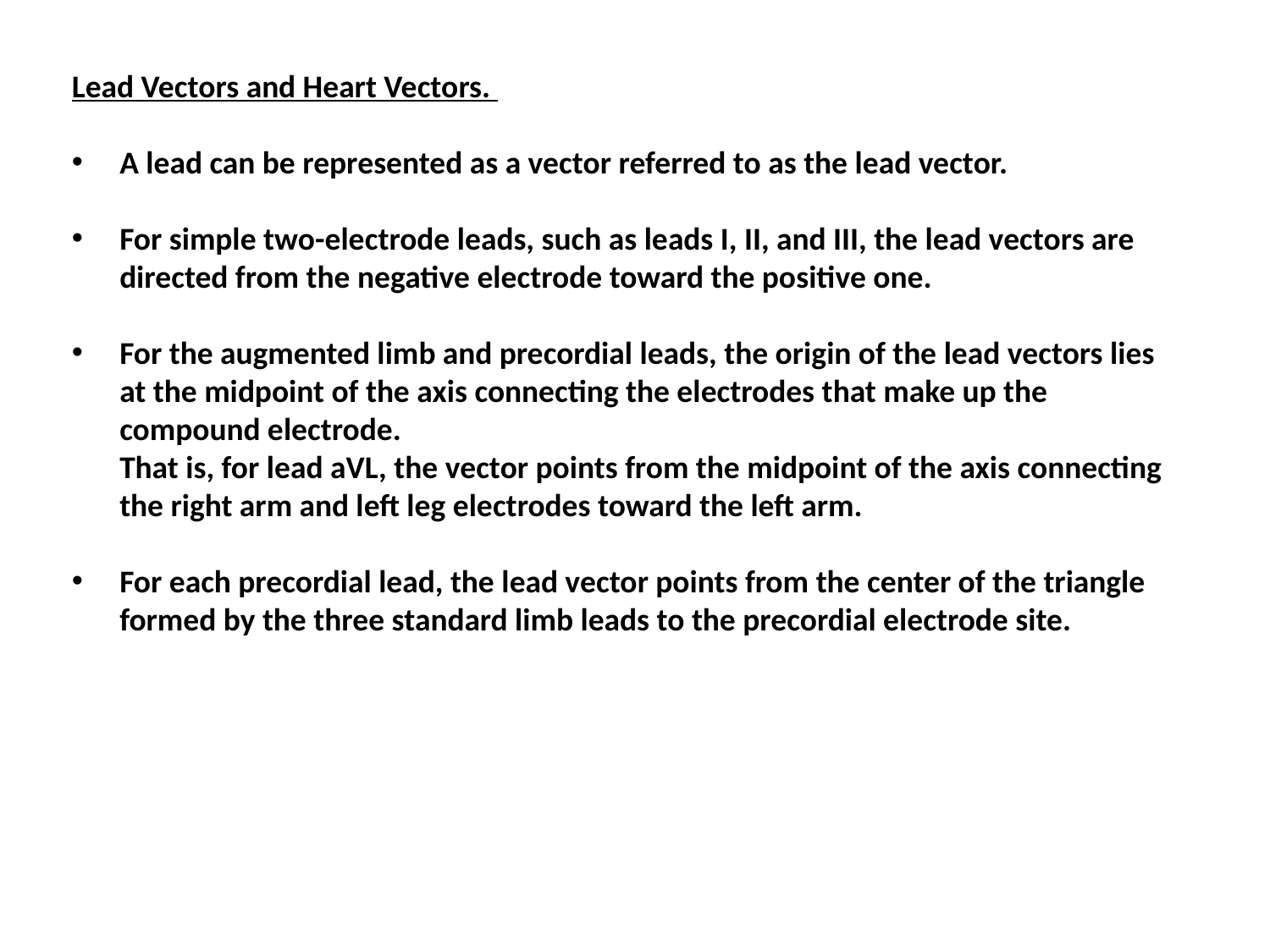

Lead Vectors and Heart Vectors.

A lead can be represented as a vector referred to as the lead vector.

For simple two-electrode leads, such as leads I, II, and III, the lead vectors are directed from the negative electrode toward the positive one.

For the augmented limb and precordial leads, the origin of the lead vectors lies at the midpoint of the axis connecting the electrodes that make up the compound electrode.
	That is, for lead aVL, the vector points from the midpoint of the axis connecting the right arm and left leg electrodes toward the left arm.

For each precordial lead, the lead vector points from the center of the triangle formed by the three standard limb leads to the precordial electrode site.